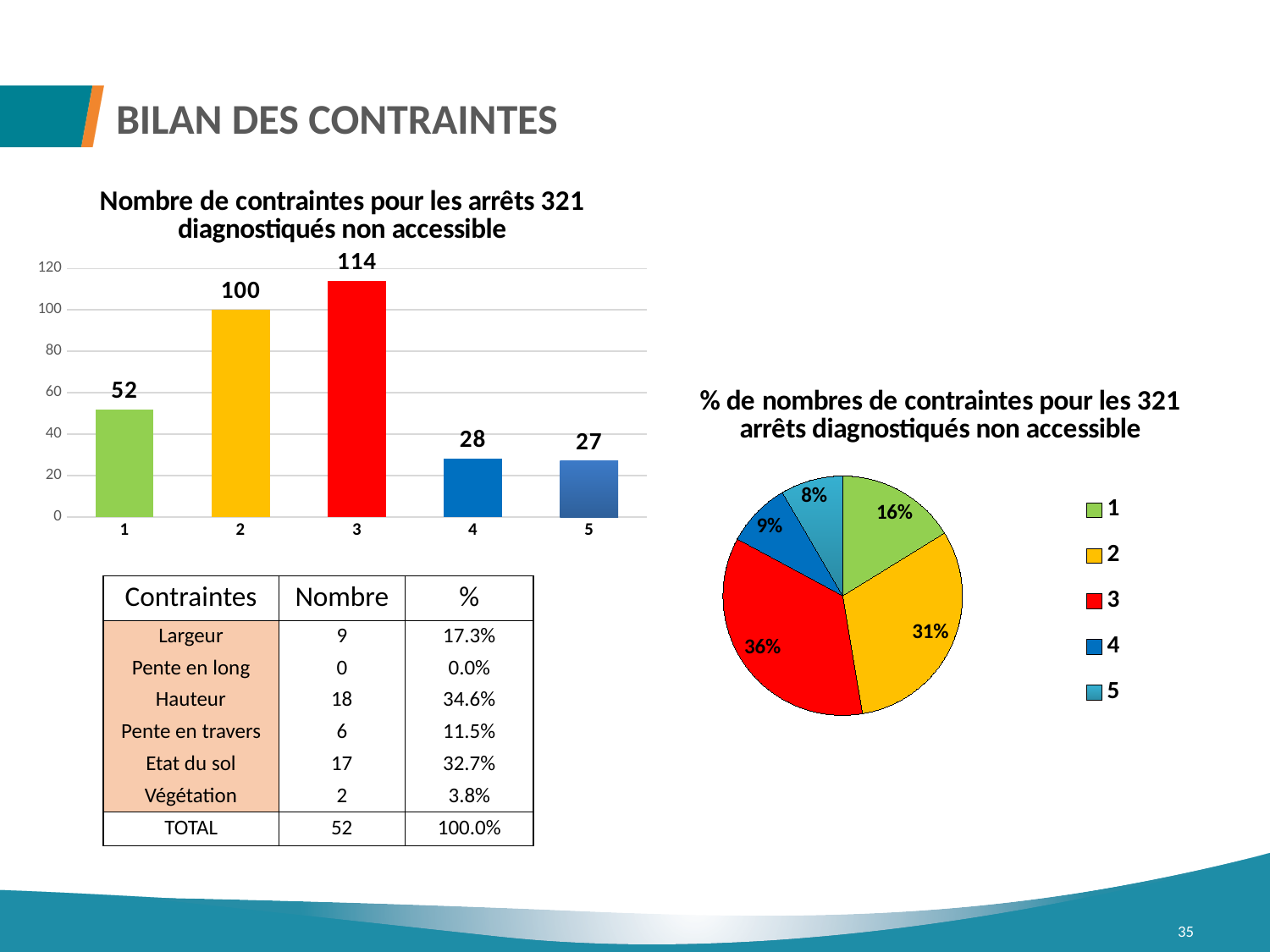

# BILAN DES CONTRAINTES

### Chart: Nombre de contraintes pour les arrêts 321 diagnostiqués non accessible

| Category |  |
|---|---|
| 1 | 52.0 |
| 2 | 100.0 |
| 3 | 114.0 |
| 4 | 28.0 |
| 5 | 27.0 |

### Chart: % de nombres de contraintes pour les 321 arrêts diagnostiqués non accessible

| Category |  |
|---|---|
| 1 | 0.16199376947040497 |
| 2 | 0.3115264797507788 |
| 3 | 0.35514018691588783 |
| 4 | 0.08722741433021806 |
| 5 | 0.08411214953271028 |
| Contraintes | Nombre | % |
| --- | --- | --- |
| Largeur | 9 | 17.3% |
| Pente en long | 0 | 0.0% |
| Hauteur | 18 | 34.6% |
| Pente en travers | 6 | 11.5% |
| Etat du sol | 17 | 32.7% |
| Végétation | 2 | 3.8% |
| TOTAL | 52 | 100.0% |
35